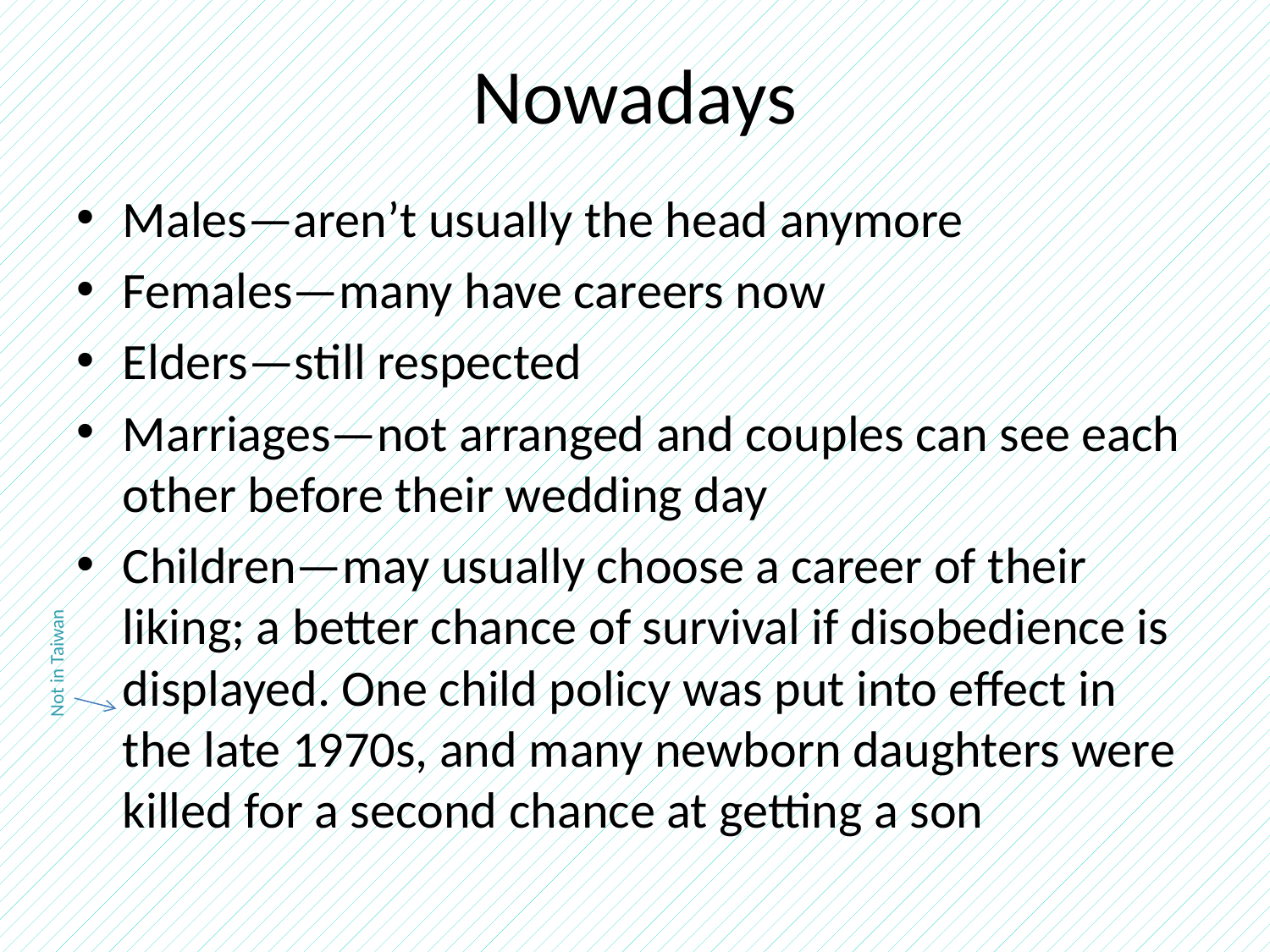

# Nowadays
Males—aren’t usually the head anymore
Females—many have careers now
Elders—still respected
Marriages—not arranged and couples can see each other before their wedding day
Children—may usually choose a career of their liking; a better chance of survival if disobedience is displayed. One child policy was put into effect in the late 1970s, and many newborn daughters were killed for a second chance at getting a son

Not in Taiwan